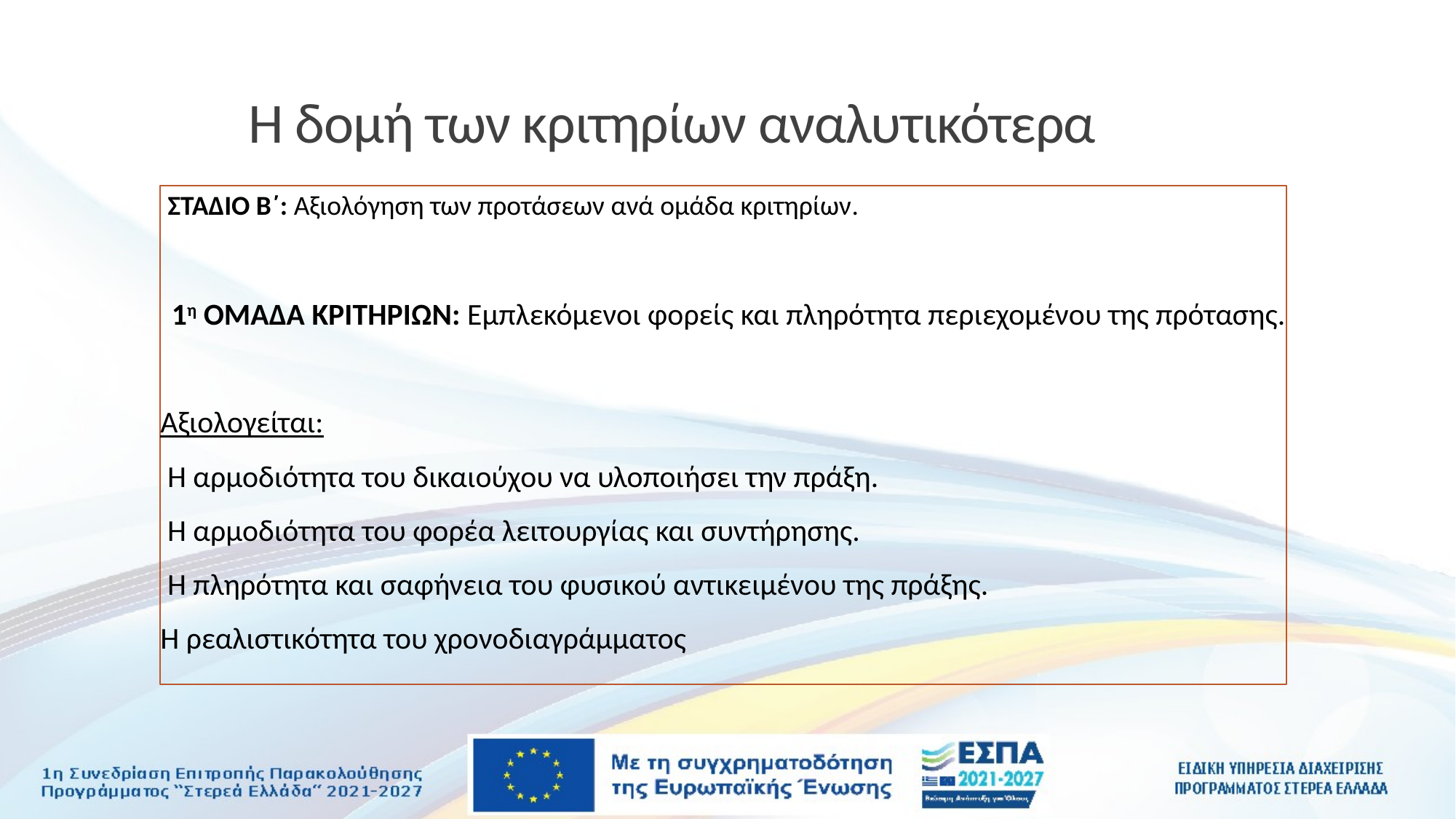

# Η δομή των κριτηρίων αναλυτικότερα
ΣΤΑΔΙΟ Β΄: Αξιολόγηση των προτάσεων ανά ομάδα κριτηρίων.

1η ΟΜΑΔΑ ΚΡΙΤΗΡΙΩΝ: Εμπλεκόμενοι φορείς και πληρότητα περιεχομένου της πρότασης.

Αξιολογείται:
 Η αρμοδιότητα του δικαιούχου να υλοποιήσει την πράξη.
 Η αρμοδιότητα του φορέα λειτουργίας και συντήρησης.
 Η πληρότητα και σαφήνεια του φυσικού αντικειμένου της πράξης.
Η ρεαλιστικότητα του χρονοδιαγράμματος